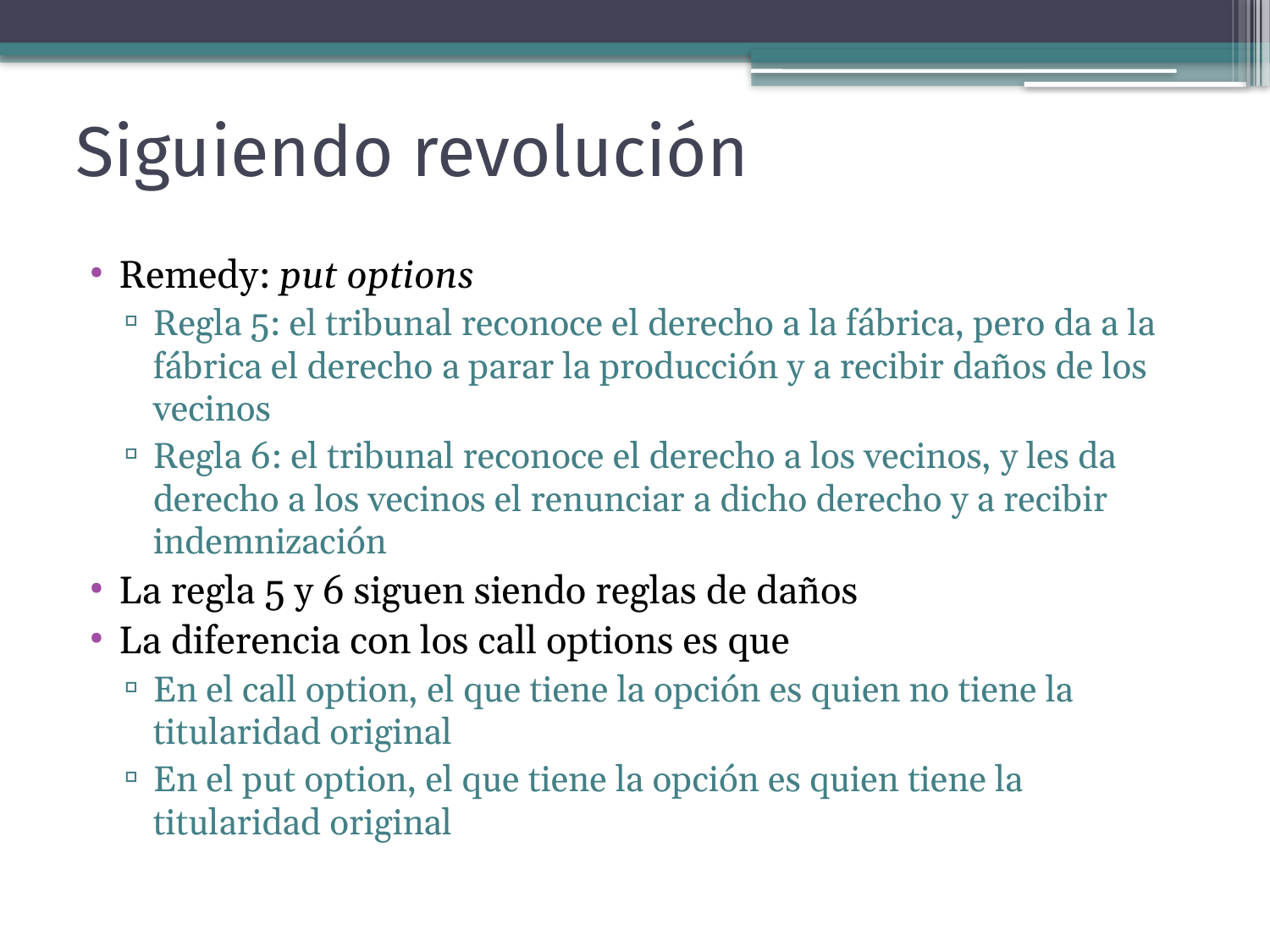

# Siguiendo revolución
Remedy: put options
Regla 5: el tribunal reconoce el derecho a la fábrica, pero da a la fábrica el derecho a parar la producción y a recibir daños de los vecinos
Regla 6: el tribunal reconoce el derecho a los vecinos, y les da derecho a los vecinos el renunciar a dicho derecho y a recibir indemnización
La regla 5 y 6 siguen siendo reglas de daños
La diferencia con los call options es que
En el call option, el que tiene la opción es quien no tiene la titularidad original
En el put option, el que tiene la opción es quien tiene la titularidad original